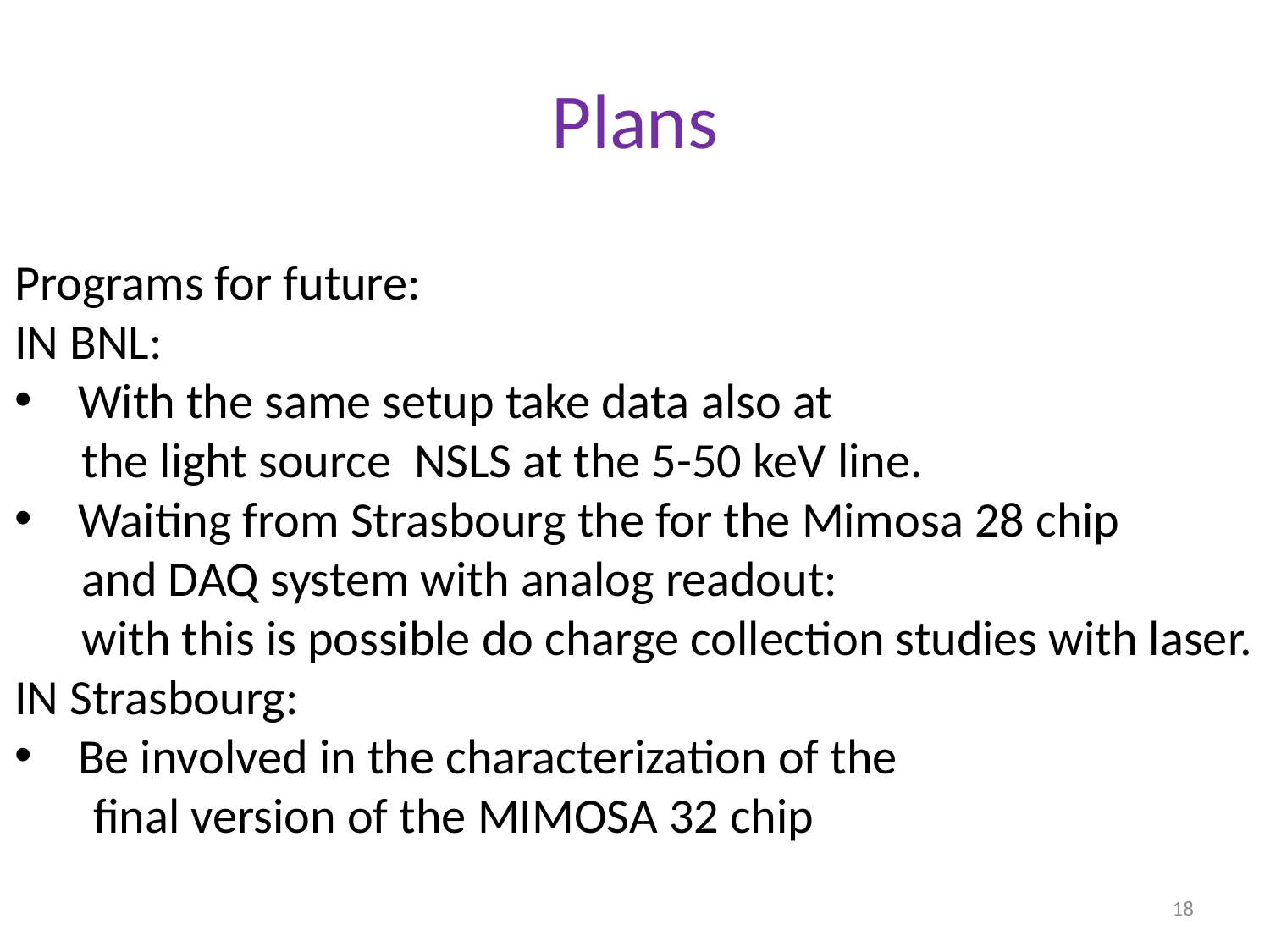

# Plans
Programs for future:
IN BNL:
With the same setup take data also at
      the light source  NSLS at the 5-50 keV line.
Waiting from Strasbourg the for the Mimosa 28 chip
      and DAQ system with analog readout:
      with this is possible do charge collection studies with laser.
IN Strasbourg:
Be involved in the characterization of the
       final version of the MIMOSA 32 chip
18